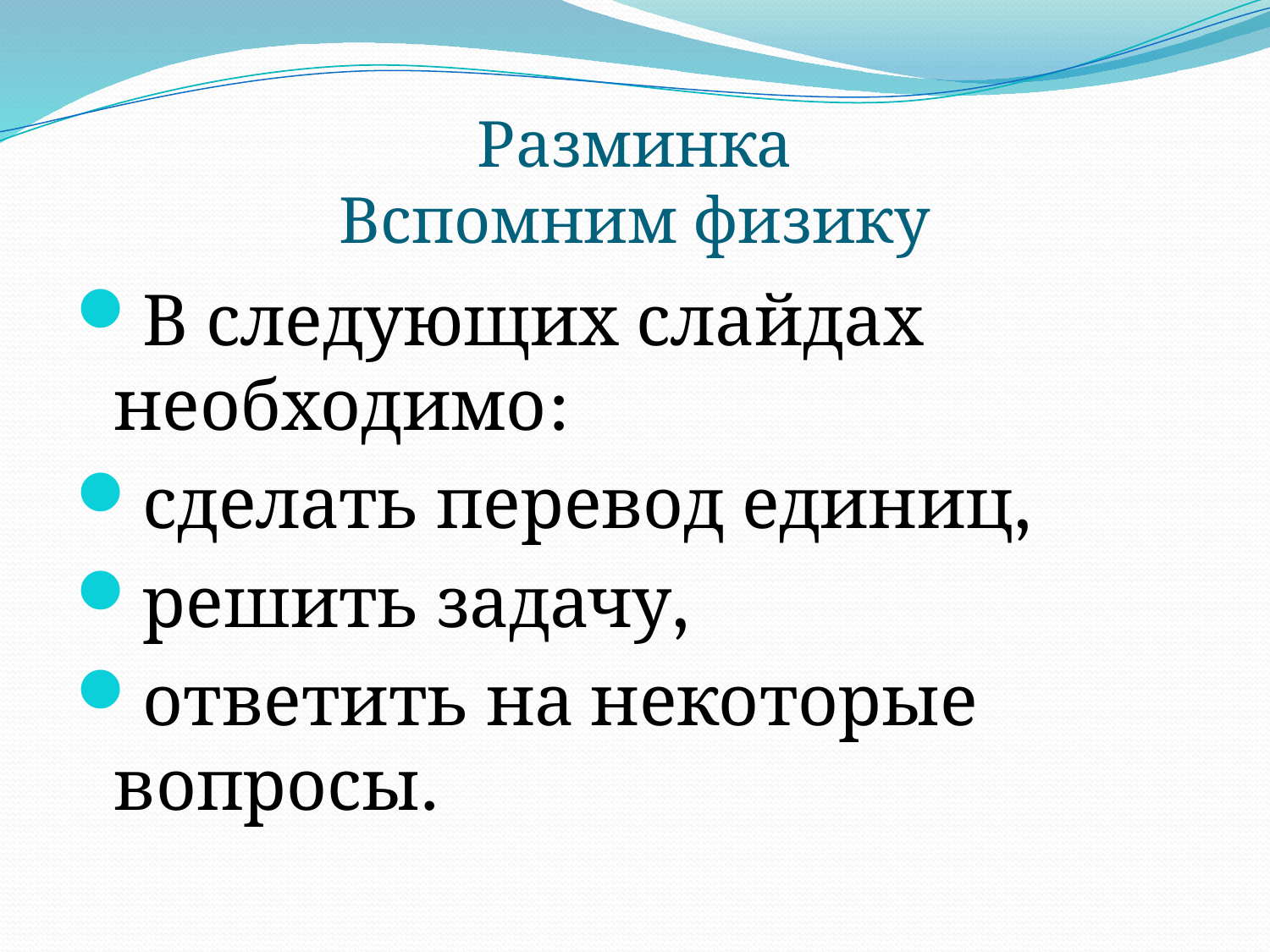

# Разминка Вспомним физику
В следующих слайдах необходимо:
сделать перевод единиц,
решить задачу,
ответить на некоторые вопросы.